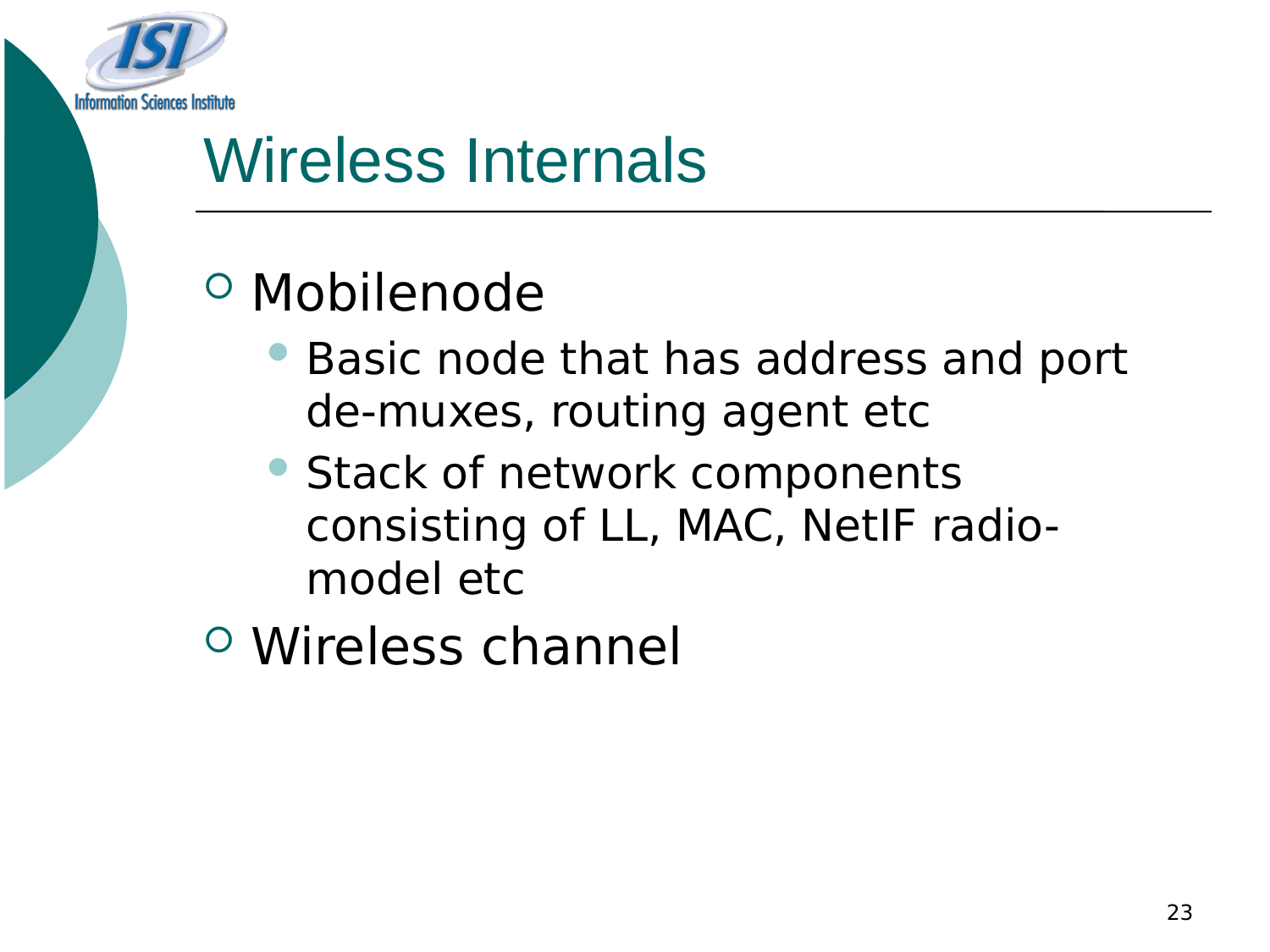

# Wireless Internals
Mobilenode
Basic node that has address and port de-muxes, routing agent etc
Stack of network components consisting of LL, MAC, NetIF radio-model etc
Wireless channel

23